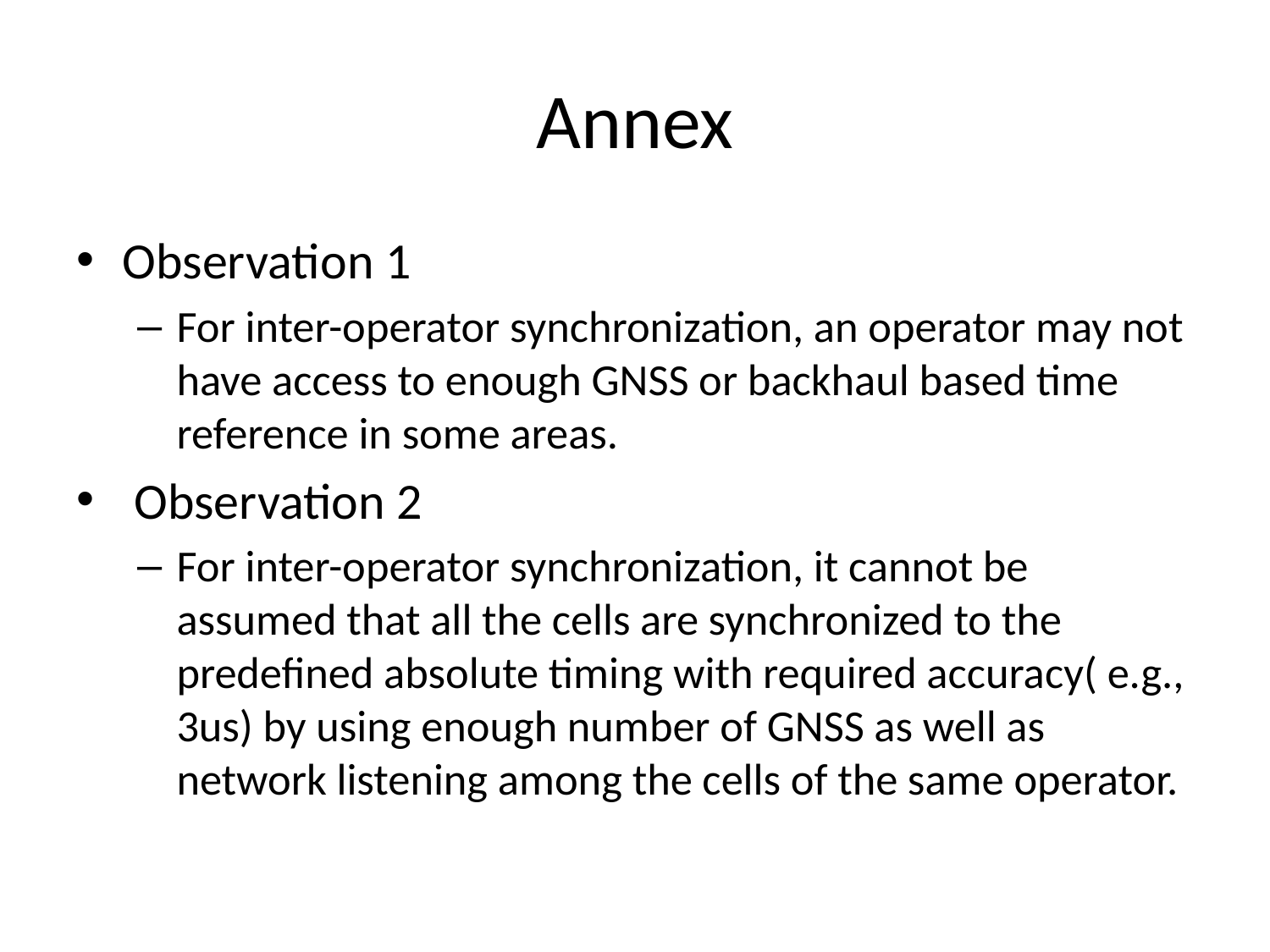

# Annex
Observation 1
For inter-operator synchronization, an operator may not have access to enough GNSS or backhaul based time reference in some areas.
 Observation 2
For inter-operator synchronization, it cannot be assumed that all the cells are synchronized to the predefined absolute timing with required accuracy( e.g., 3us) by using enough number of GNSS as well as network listening among the cells of the same operator.